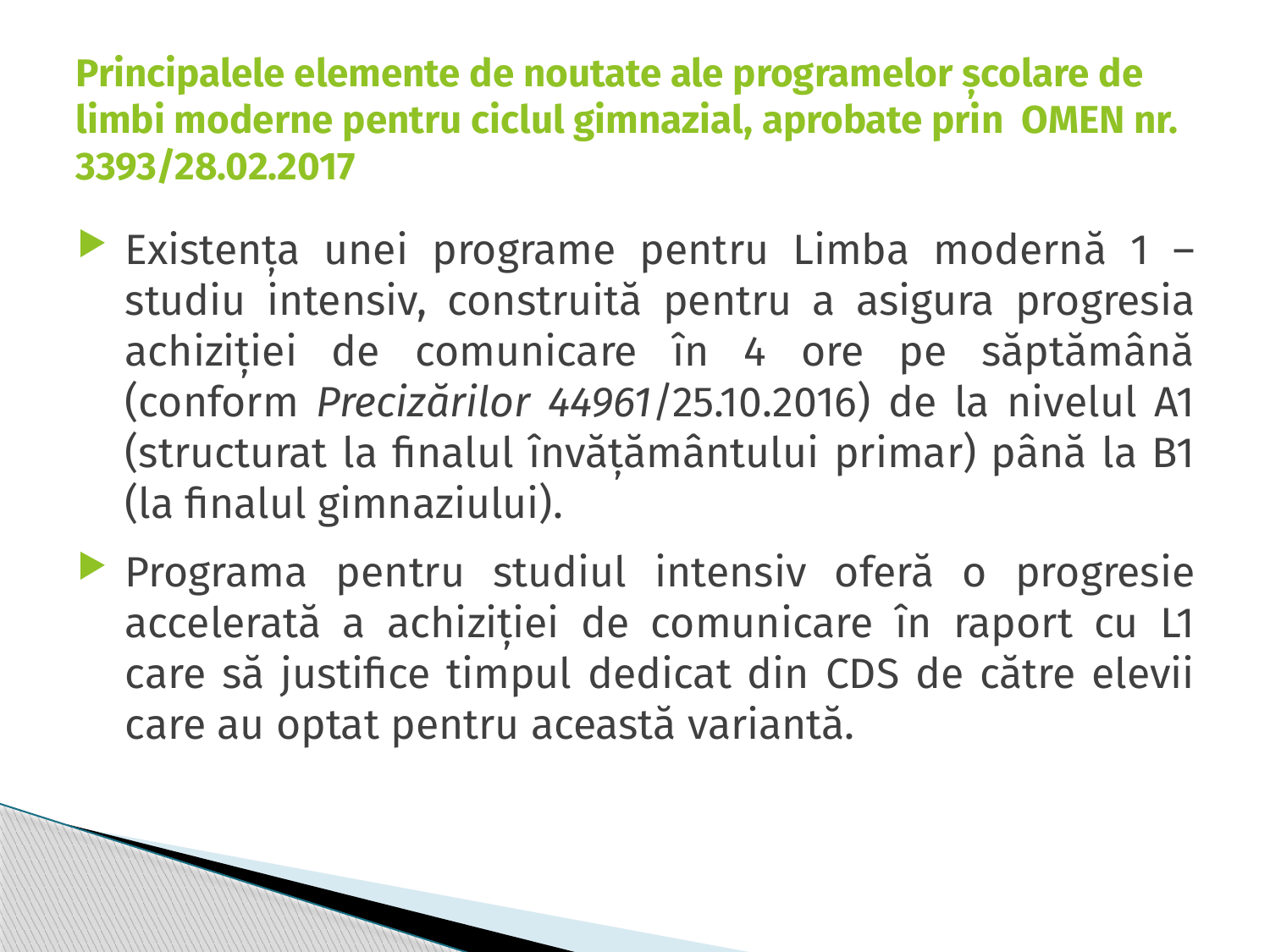

# Principalele elemente de noutate ale programelor școlare de limbi moderne pentru ciclul gimnazial, aprobate prin  OMEN nr. 3393/28.02.2017
Existența unei programe pentru Limba modernă 1 – studiu intensiv, construită pentru a asigura progresia achiziției de comunicare în 4 ore pe săptămână (conform Precizărilor 44961/25.10.2016) de la nivelul A1 (structurat la finalul învățământului primar) până la B1 (la finalul gimnaziului).
Programa pentru studiul intensiv oferă o progresie accelerată a achiziției de comunicare în raport cu L1 care să justifice timpul dedicat din CDS de către elevii care au optat pentru această variantă.